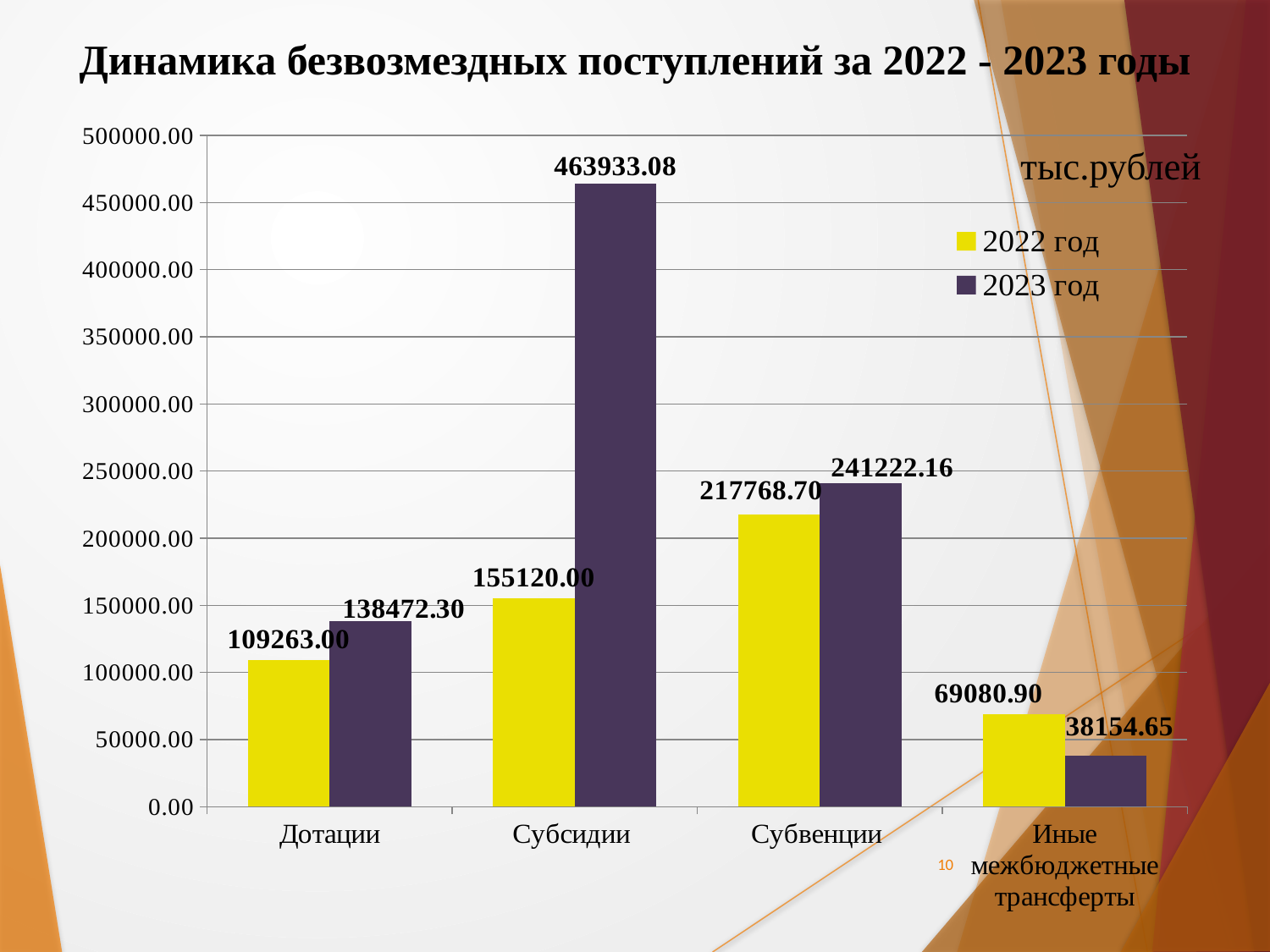

# Динамика безвозмездных поступлений за 2022 - 2023 годы

### Chart

| Category | 2022 год | 2023 год |
|---|---|---|
| Дотации | 109263.0 | 138472.3 |
| Субсидии  | 155120.0 | 463933.08 |
| Субвенции  | 217768.7 | 241222.16 |
| Иные межбюджетные трансферты | 69080.9 | 38154.65 |
тыс.рублей
10